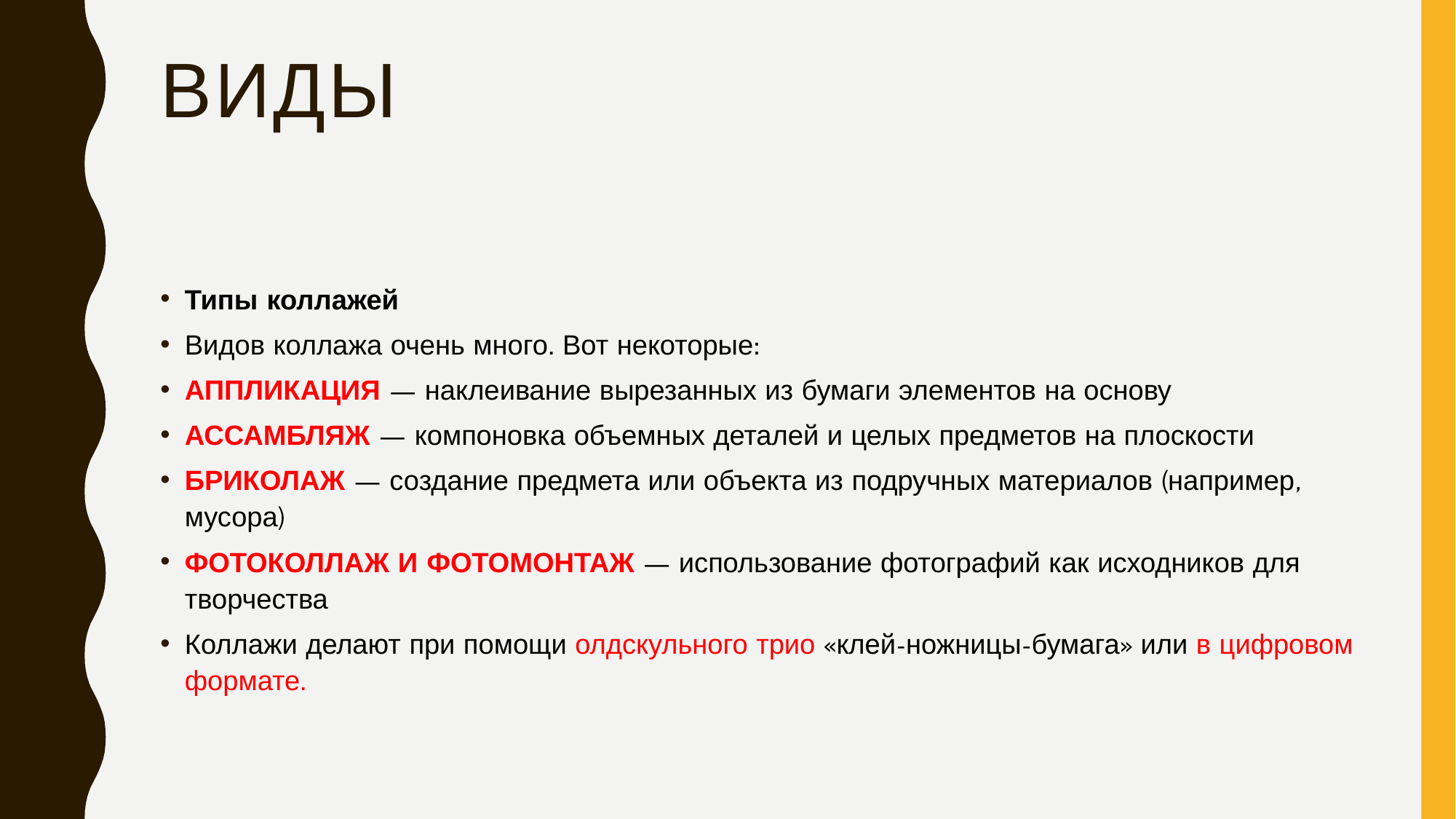

# ВИДЫ
Типы коллажей
Видов коллажа очень много. Вот некоторые:
АППЛИКАЦИЯ — наклеивание вырезанных из бумаги элементов на основу
АССАМБЛЯЖ — компоновка объемных деталей и целых предметов на плоскости
БРИКОЛАЖ — создание предмета или объекта из подручных материалов (например, мусора)
ФОТОКОЛЛАЖ И ФОТОМОНТАЖ — использование фотографий как исходников для творчества
Коллажи делают при помощи олдскульного трио «клей-ножницы-бумага» или в цифровом формате.